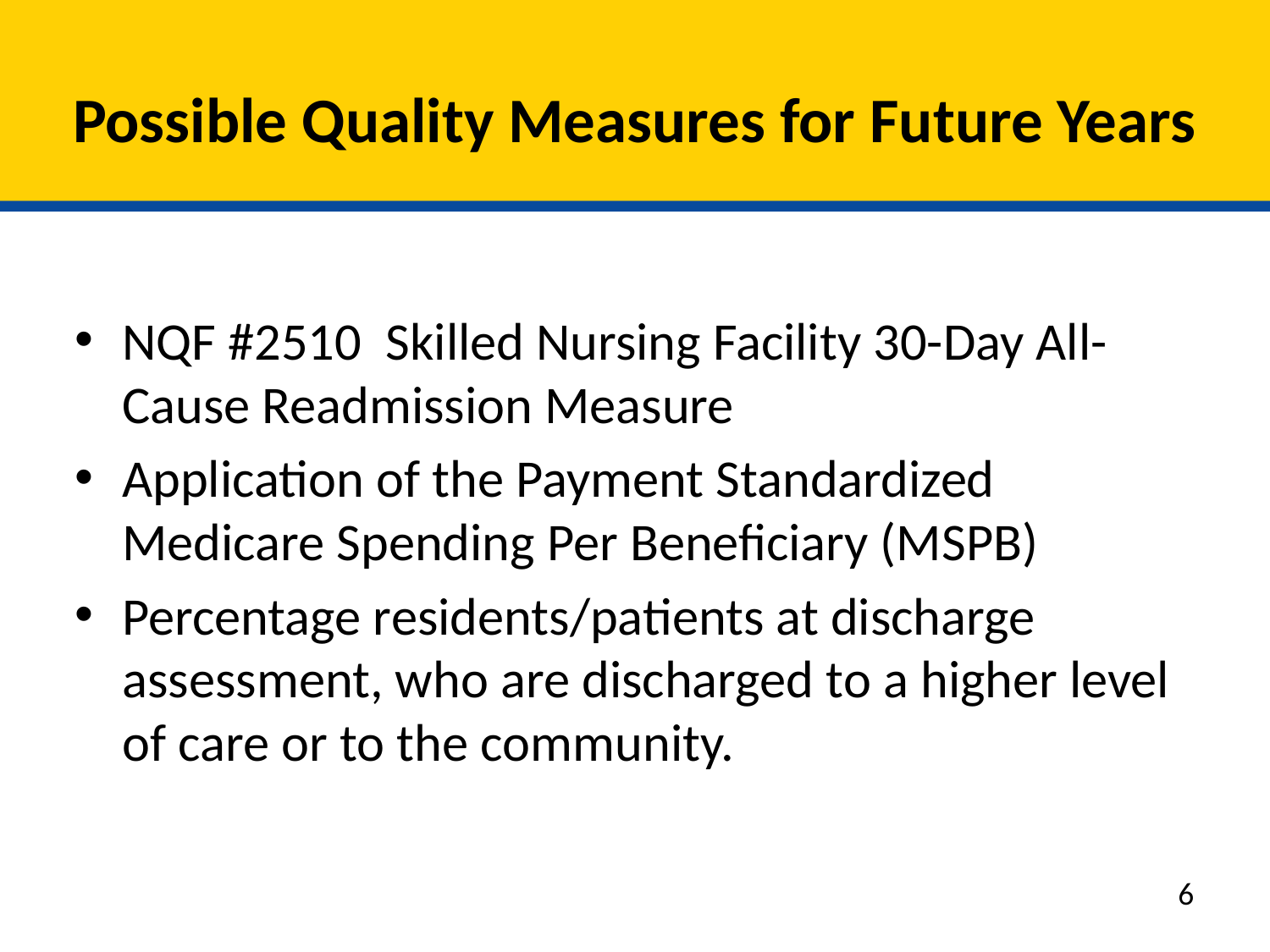

# Possible Quality Measures for Future Years
NQF #2510  Skilled Nursing Facility 30-Day All-Cause Readmission Measure
Application of the Payment Standardized Medicare Spending Per Beneficiary (MSPB)
Percentage residents/patients at discharge assessment, who are discharged to a higher level of care or to the community.
6